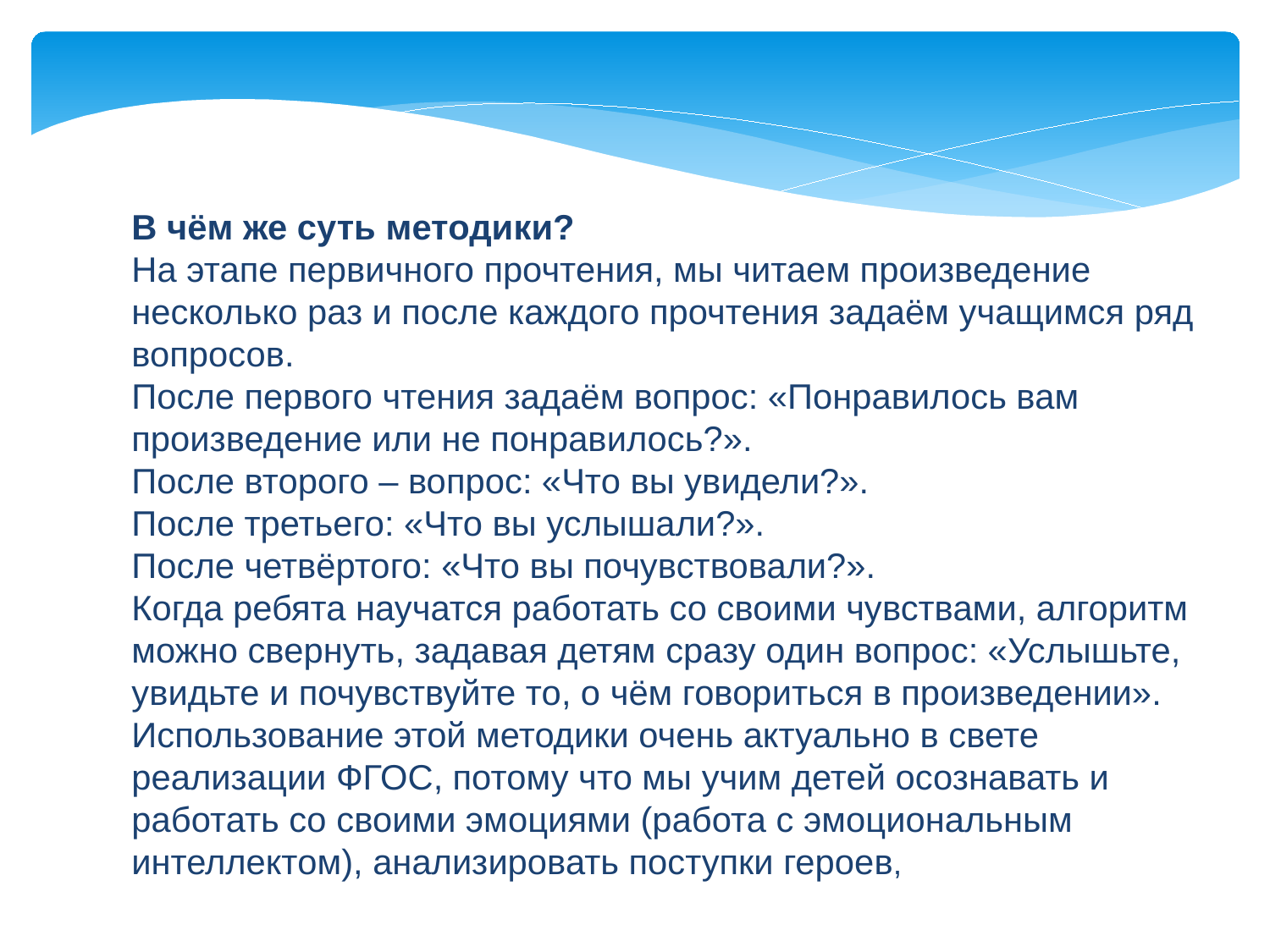

В чём же суть методики?
На этапе первичного прочтения, мы читаем произведение несколько раз и после каждого прочтения задаём учащимся ряд вопросов.
После первого чтения задаём вопрос: «Понравилось вам произведение или не понравилось?».
После второго – вопрос: «Что вы увидели?».
После третьего: «Что вы услышали?».
После четвёртого: «Что вы почувствовали?».
Когда ребята научатся работать со своими чувствами, алгоритм можно свернуть, задавая детям сразу один вопрос: «Услышьте, увидьте и почувствуйте то, о чём говориться в произведении».
Использование этой методики очень актуально в свете реализации ФГОС, потому что мы учим детей осознавать и работать со своими эмоциями (работа с эмоциональным интеллектом), анализировать поступки героев,